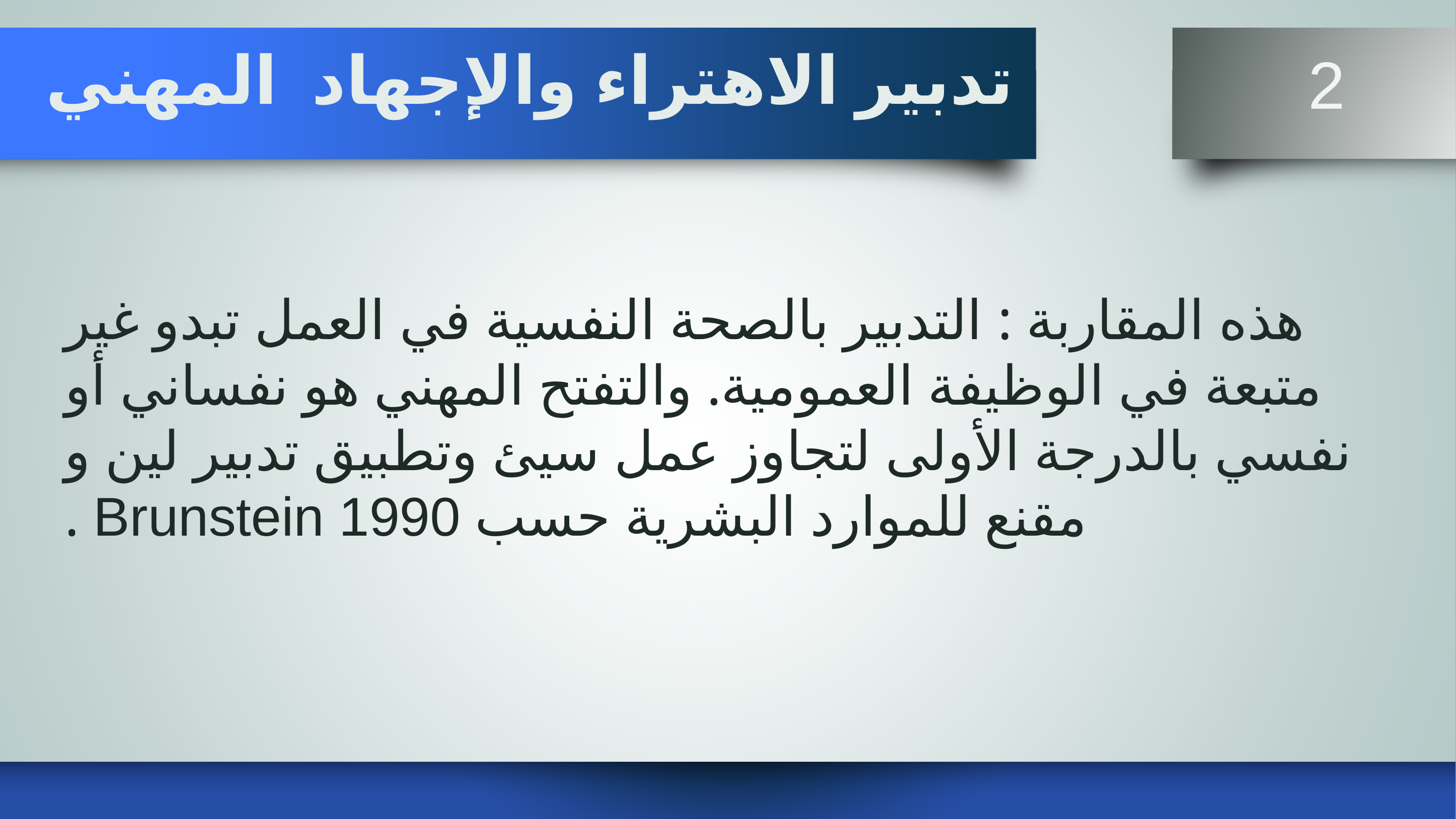

# تدبير الاهتراء والإجهاد  المهني
 2
هذه المقاربة : التدبير بالصحة النفسية في العمل تبدو غير متبعة في الوظيفة العمومية. والتفتح المهني هو نفساني أو نفسي بالدرجة الأولى لتجاوز عمل سيئ وتطبيق تدبير لين و مقنع للموارد البشرية حسب Brunstein 1990 .